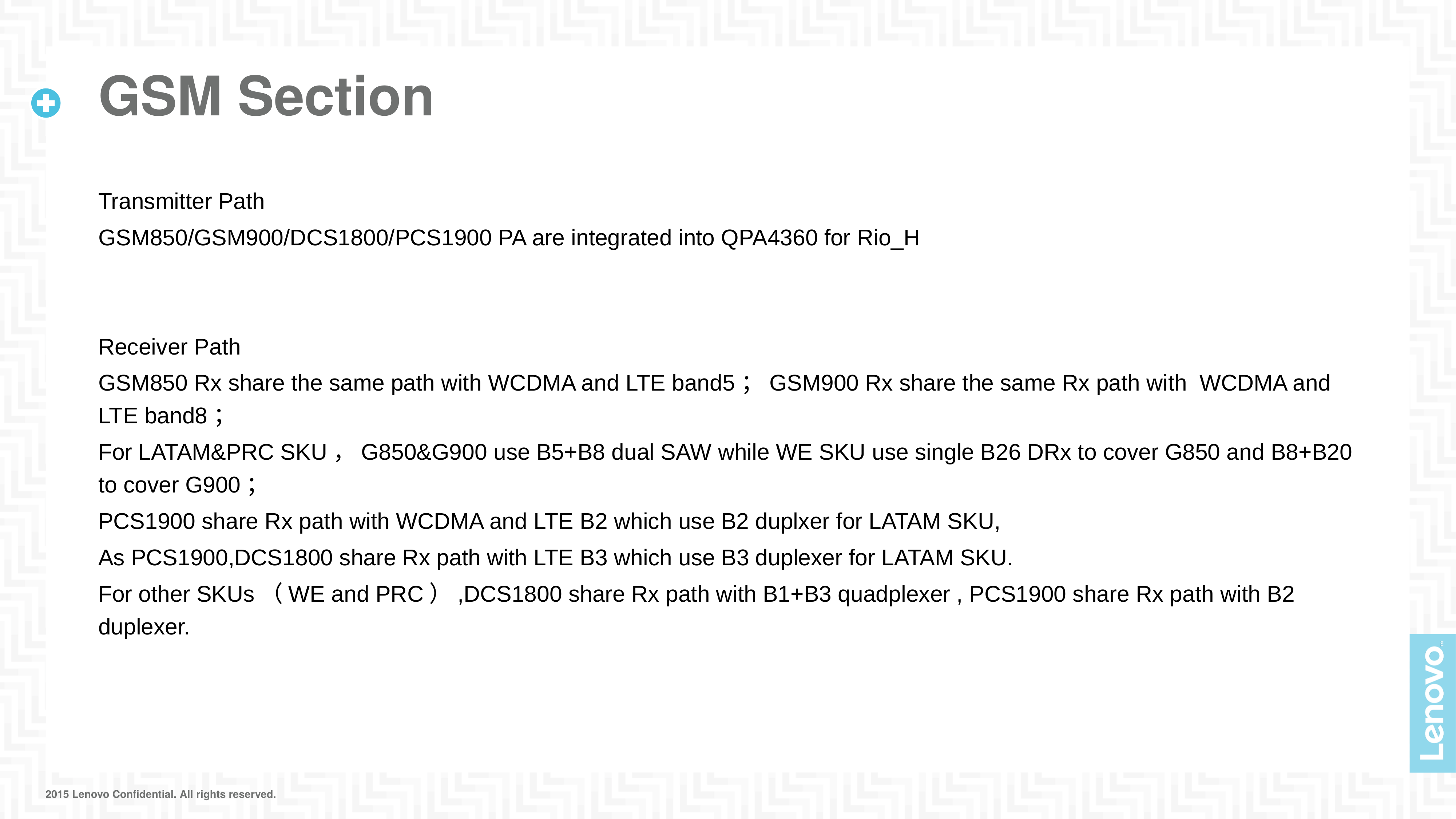

# GSM Section
Transmitter Path
GSM850/GSM900/DCS1800/PCS1900 PA are integrated into QPA4360 for Rio_H

Receiver Path
GSM850 Rx share the same path with WCDMA and LTE band5；GSM900 Rx share the same Rx path with  WCDMA and LTE band8；
For LATAM&PRC SKU，G850&G900 use B5+B8 dual SAW while WE SKU use single B26 DRx to cover G850 and B8+B20 to cover G900；
PCS1900 share Rx path with WCDMA and LTE B2 which use B2 duplxer for LATAM SKU,
As PCS1900,DCS1800 share Rx path with LTE B3 which use B3 duplexer for LATAM SKU.
For other SKUs（WE and PRC）,DCS1800 share Rx path with B1+B3 quadplexer , PCS1900 share Rx path with B2 duplexer.